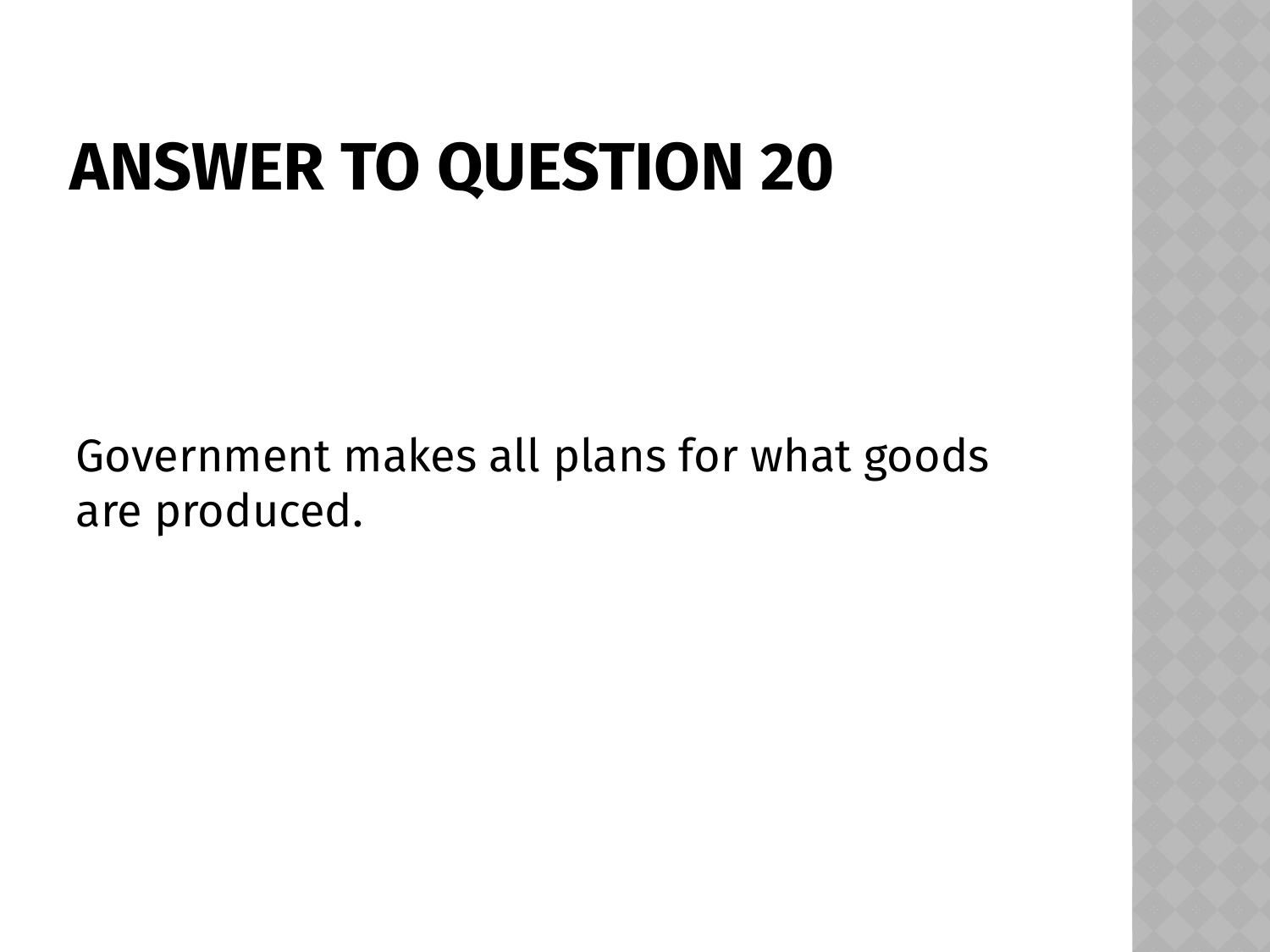

# Answer to Question 20

Government makes all plans for what goods are produced.